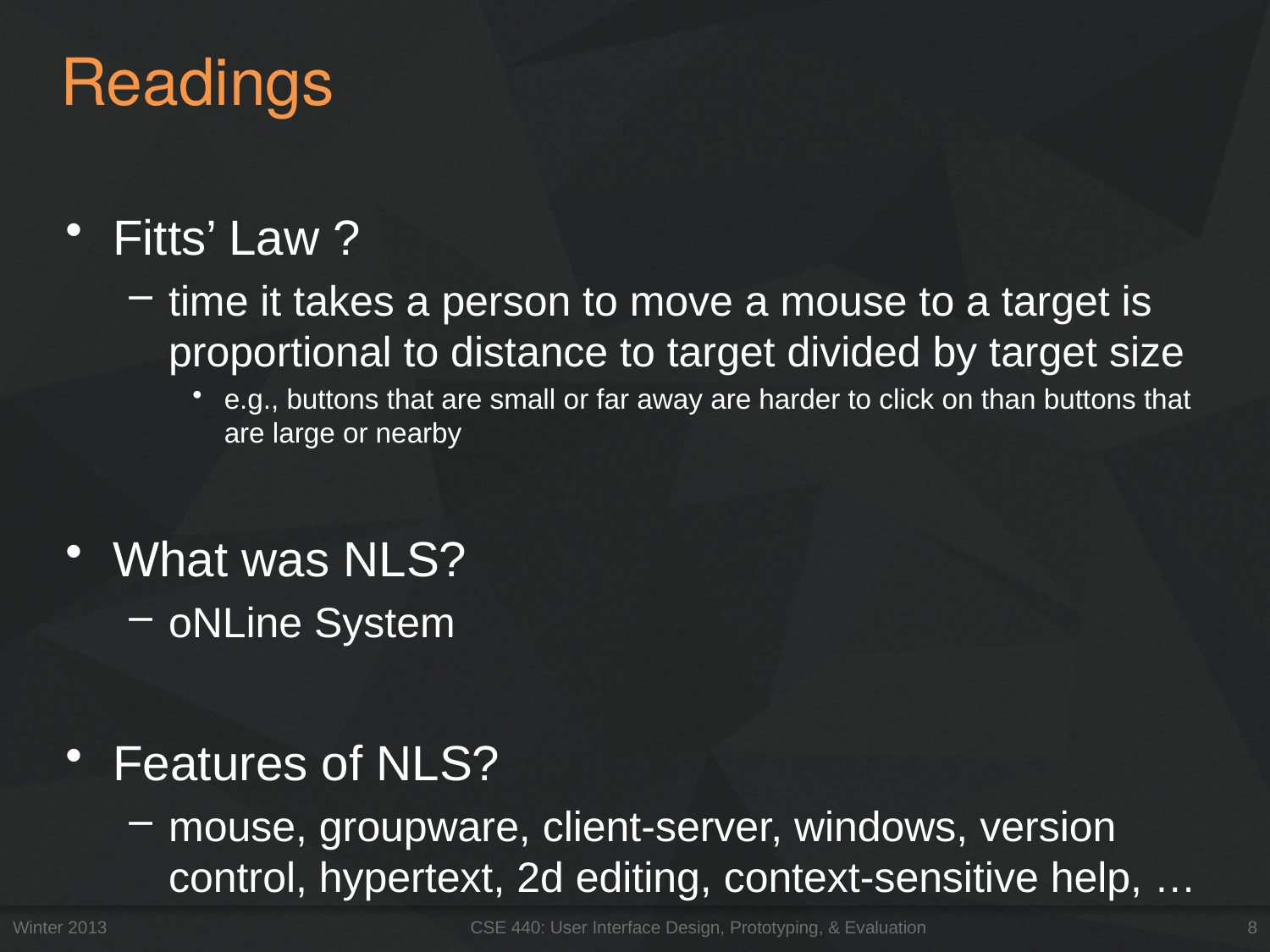

# Readings
Fitts’ Law ?
time it takes a person to move a mouse to a target is proportional to distance to target divided by target size
e.g., buttons that are small or far away are harder to click on than buttons that are large or nearby

What was NLS?
oNLine System

Features of NLS?
mouse, groupware, client-server, windows, version control, hypertext, 2d editing, context-sensitive help, …
Winter 2013
CSE 440: User Interface Design, Prototyping, & Evaluation
8